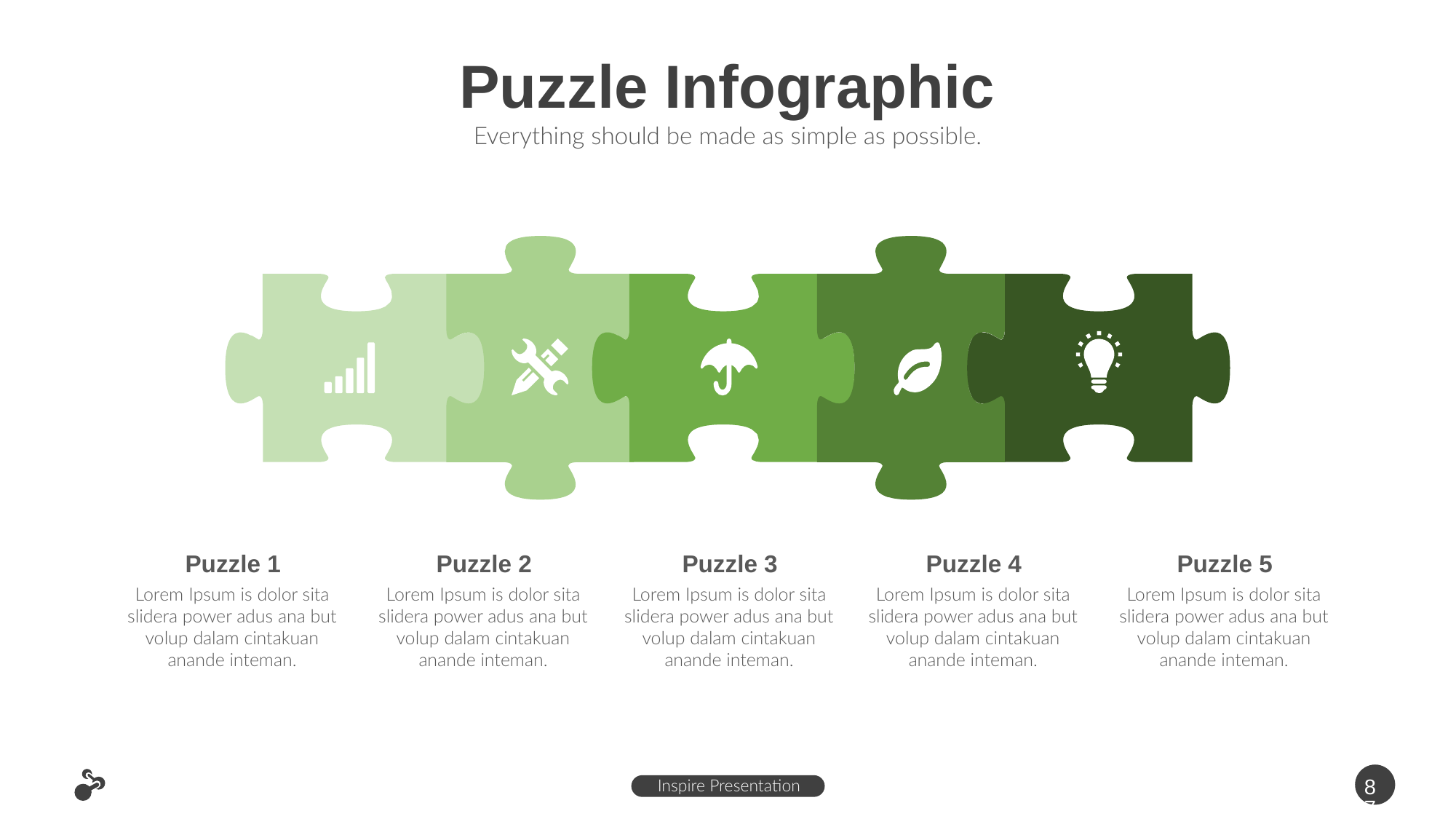

Puzzle Infographic
Everything should be made as simple as possible.

Puzzle 1
Lorem Ipsum is dolor sita slidera power adus ana but volup dalam cintakuan
anande inteman.
Puzzle 2
Lorem Ipsum is dolor sita slidera power adus ana but volup dalam cintakuan
anande inteman.
Puzzle 3
Lorem Ipsum is dolor sita slidera power adus ana but volup dalam cintakuan
anande inteman.
Puzzle 4
Lorem Ipsum is dolor sita slidera power adus ana but volup dalam cintakuan
anande inteman.
Puzzle 5
Lorem Ipsum is dolor sita slidera power adus ana but volup dalam cintakuan
anande inteman.

87

Inspire Presentation